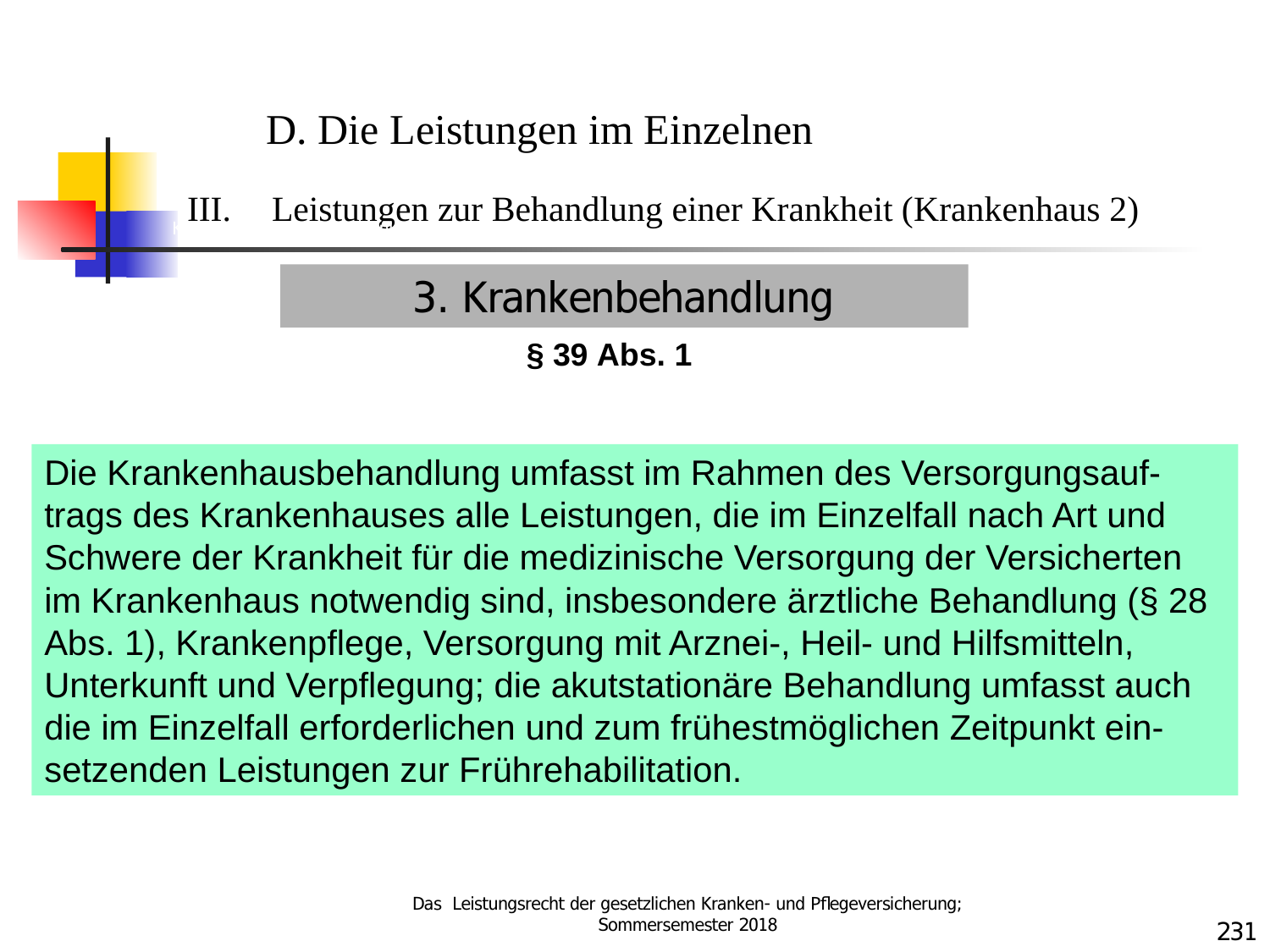

Krankenbehandlung 2 (Krankenhaus)
D. Die Leistungen im Einzelnen

Leistungen zur Behandlung einer Krankheit (Krankenhaus 2)
3. Krankenbehandlung
§ 39 Abs. 1
Die Krankenhausbehandlung umfasst im Rahmen des Versorgungsauf-trags des Krankenhauses alle Leistungen, die im Einzelfall nach Art und Schwere der Krankheit für die medizinische Versorgung der Versicherten im Krankenhaus notwendig sind, insbesondere ärztliche Behandlung (§ 28 Abs. 1), Krankenpflege, Versorgung mit Arznei-, Heil- und Hilfsmitteln, Unterkunft und Verpflegung; die akutstationäre Behandlung umfasst auch die im Einzelfall erforderlichen und zum frühestmöglichen Zeitpunkt ein-setzenden Leistungen zur Frührehabilitation.
Krankheit
Das  Leistungsrecht der gesetzlichen Kranken- und Pflegeversicherung; Sommersemester 2018
231